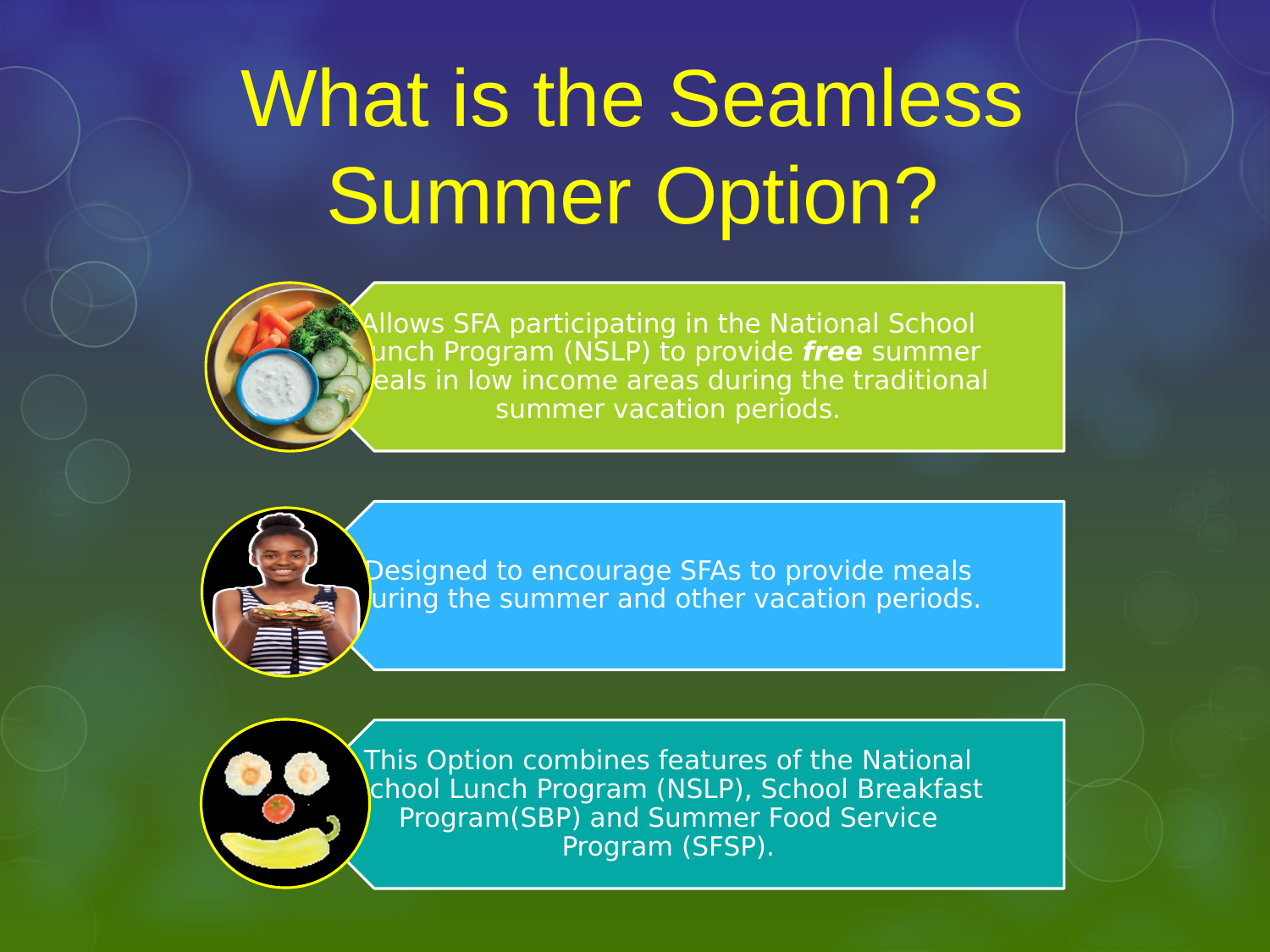

# What is the Seamless Summer Option?
Allows SFA participating in the National School Lunch Program (NSLP) to provide free summer meals in low income areas during the traditional summer vacation periods.
Designed to encourage SFAs to provide meals during the summer and other vacation periods.
This Option combines features of the National School Lunch Program (NSLP), School Breakfast Program(SBP) and Summer Food Service Program (SFSP).